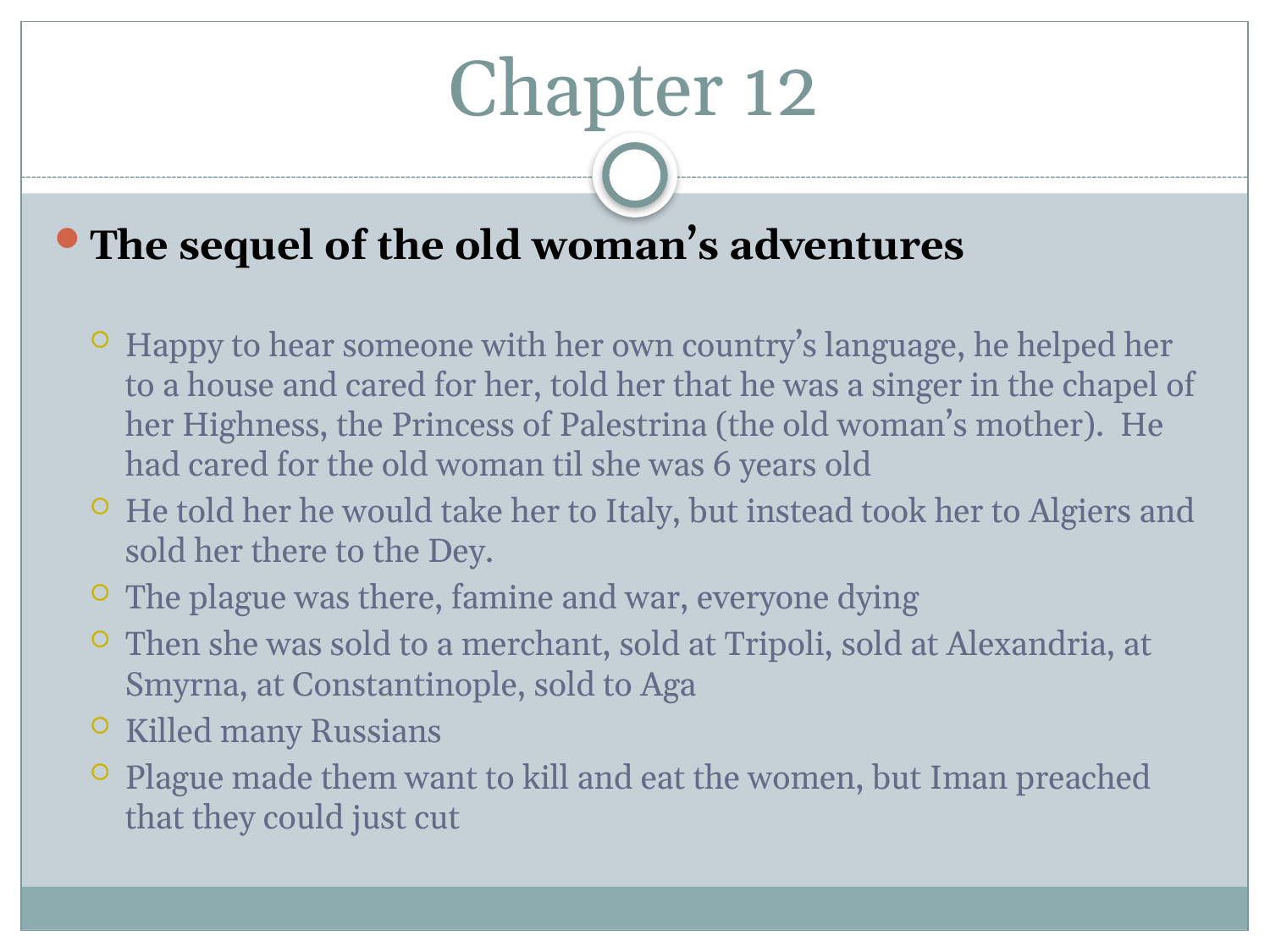

# Chapter 12
The sequel of the old woman’s adventures
Happy to hear someone with her own country’s language, he helped her to a house and cared for her, told her that he was a singer in the chapel of her Highness, the Princess of Palestrina (the old woman’s mother).  He had cared for the old woman til she was 6 years old
He told her he would take her to Italy, but instead took her to Algiers and sold her there to the Dey.
The plague was there, famine and war, everyone dying
Then she was sold to a merchant, sold at Tripoli, sold at Alexandria, at Smyrna, at Constantinople, sold to Aga
Killed many Russians
Plague made them want to kill and eat the women, but Iman preached that they could just cut